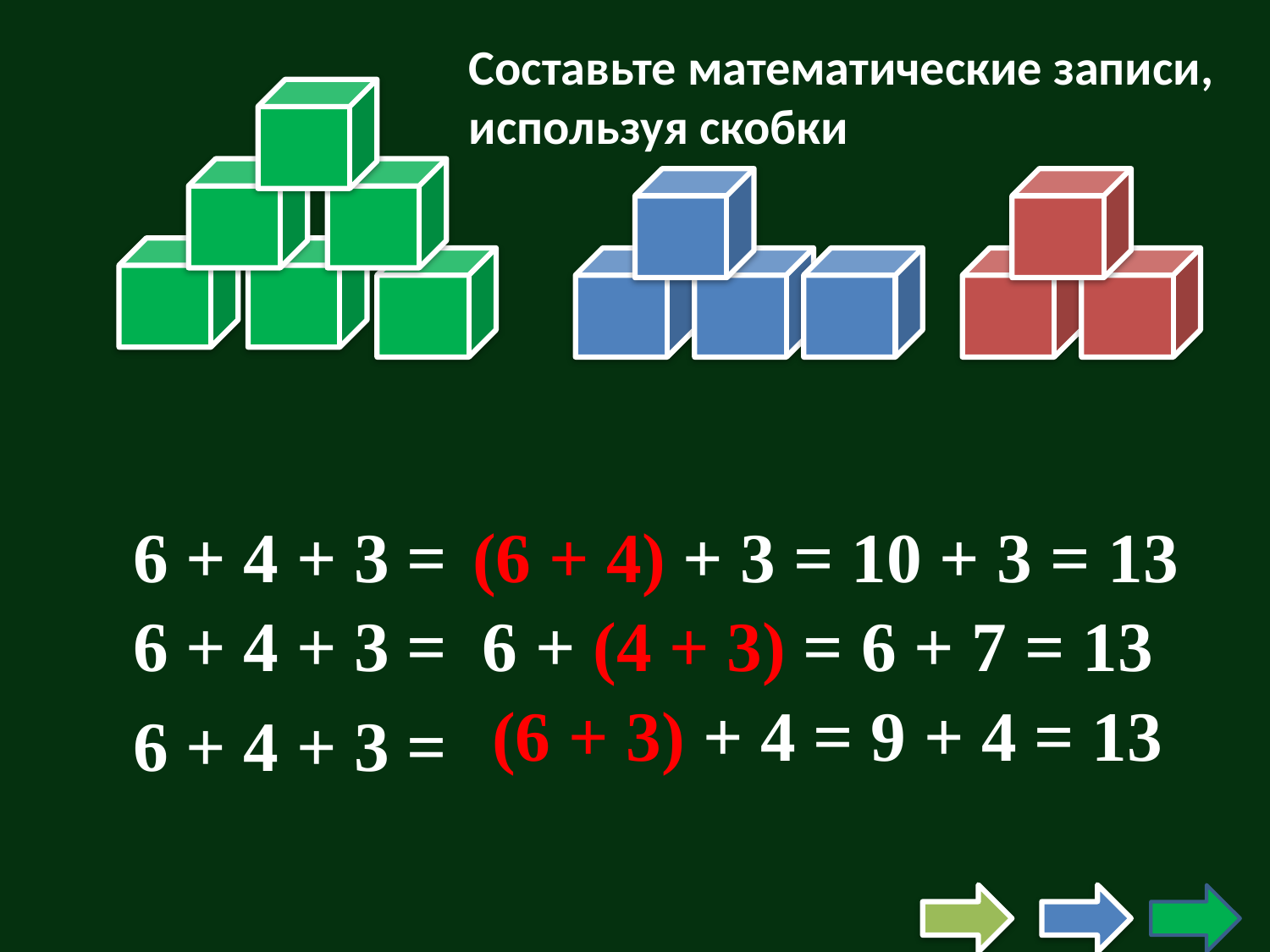

Составьте математические записи, используя скобки

6 + 4 + 3 =
(6 + 4) + 3 = 10 + 3 = 13
6 + 4 + 3 =
6 + (4 + 3) = 6 + 7 = 13
(6 + 3) + 4 = 9 + 4 = 13
6 + 4 + 3 =